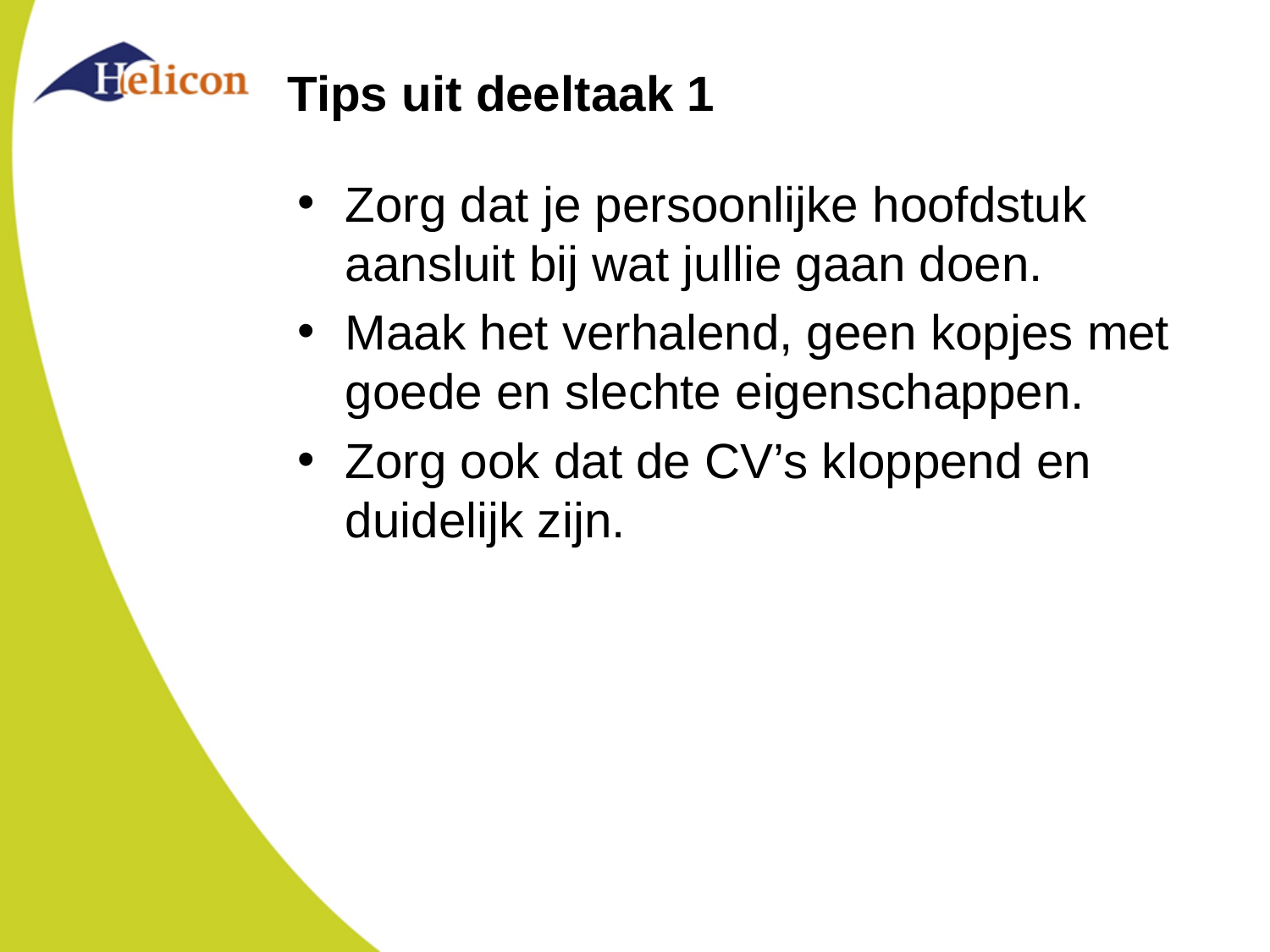

# Tips uit deeltaak 1
Zorg dat je persoonlijke hoofdstuk aansluit bij wat jullie gaan doen.
Maak het verhalend, geen kopjes met goede en slechte eigenschappen.
Zorg ook dat de CV’s kloppend en duidelijk zijn.